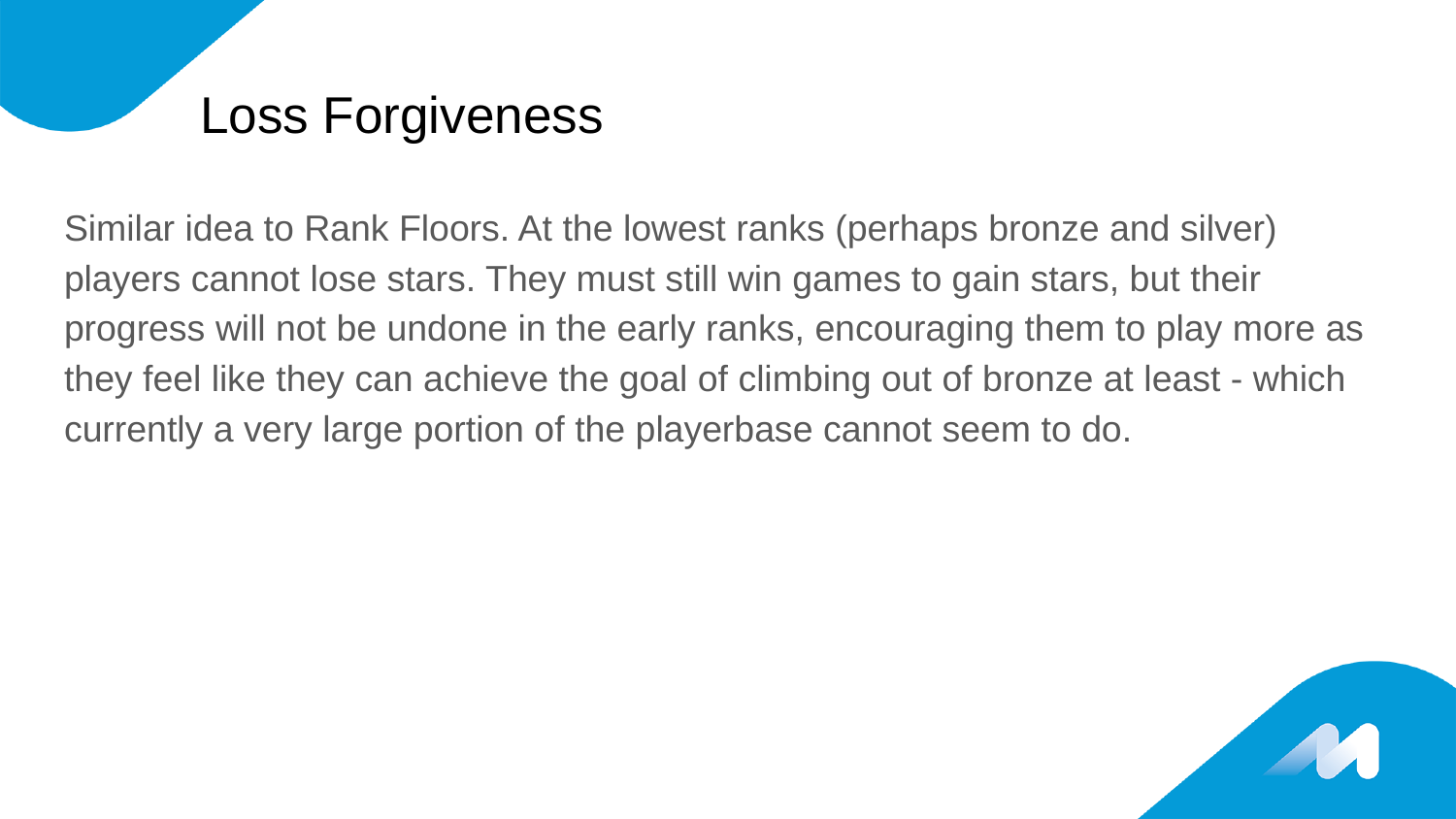

# Loss Forgiveness
Similar idea to Rank Floors. At the lowest ranks (perhaps bronze and silver) players cannot lose stars. They must still win games to gain stars, but their progress will not be undone in the early ranks, encouraging them to play more as they feel like they can achieve the goal of climbing out of bronze at least - which currently a very large portion of the playerbase cannot seem to do.